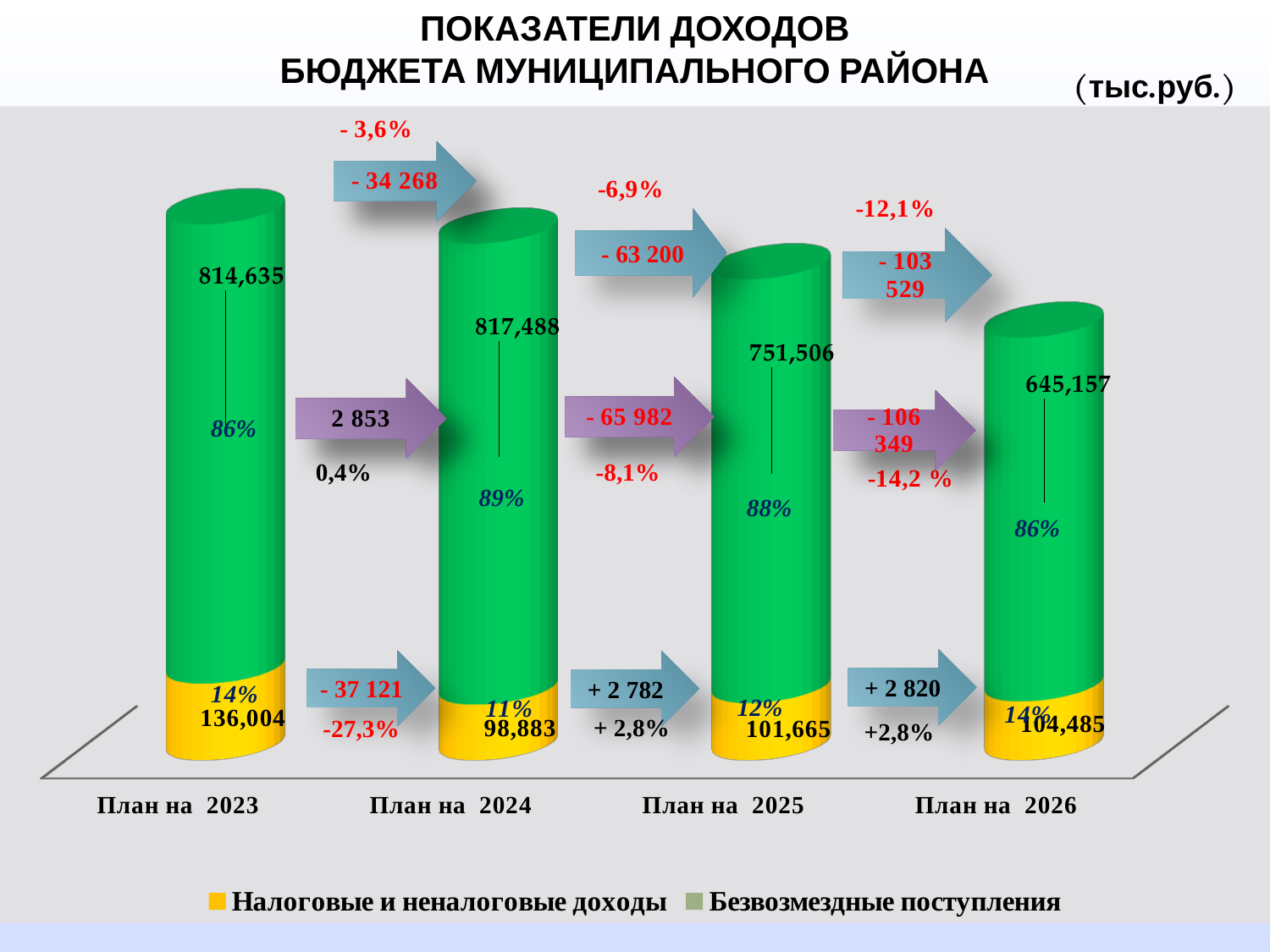

ПОКАЗАТЕЛИ ДОХОДОВ
БЮДЖЕТА МУНИЦИПАЛЬНОГО РАЙОНА
(тыс.руб.)

[unsupported chart]

- 63 200
86%
0,4%
-8,1%
89%
88%
86%
+ 2 820
- 37 121
+ 2 782
12%
+ 2,8%
-27,3%
+2,8%